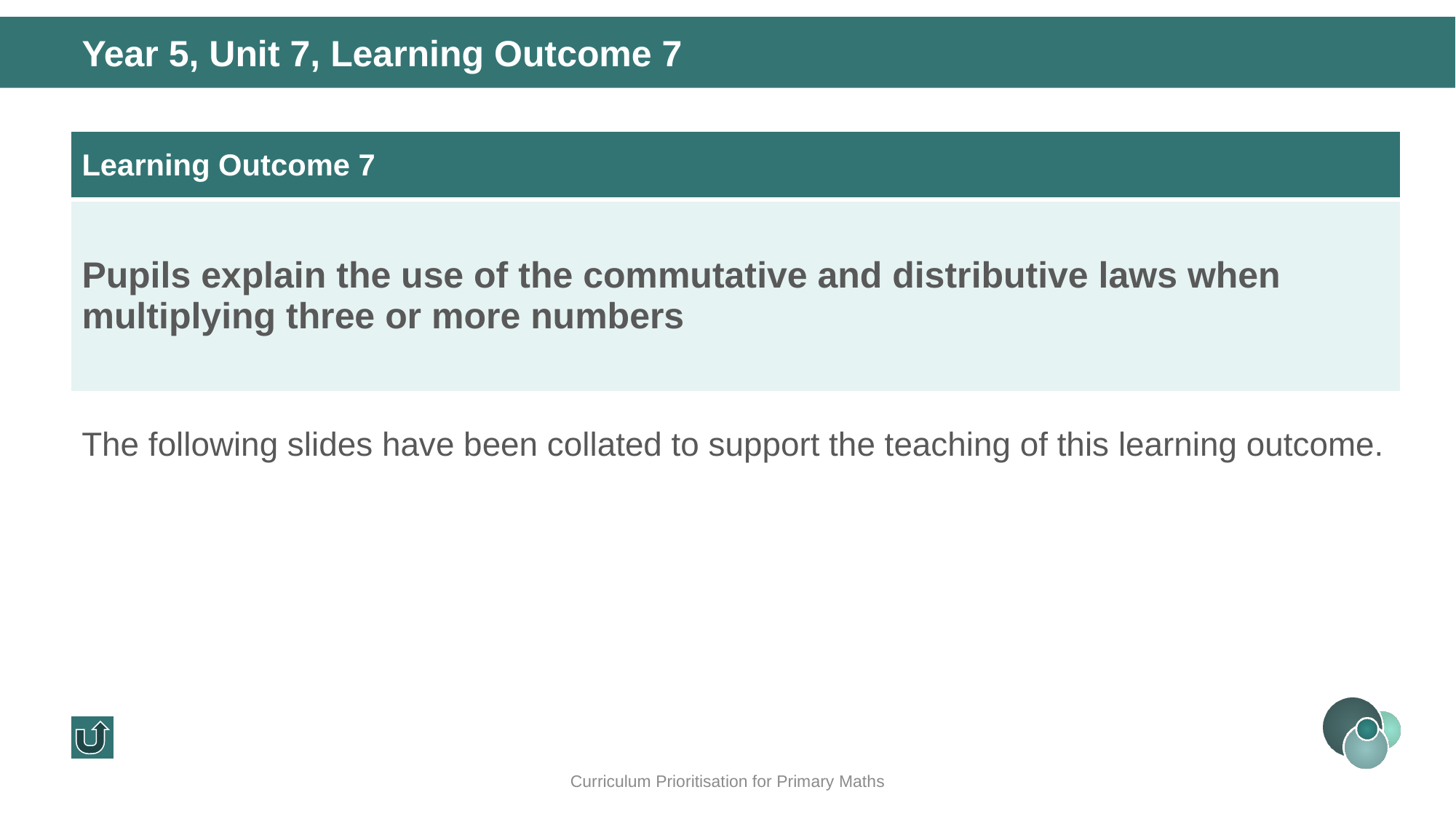

Year 5, Unit 7, Learning Outcome 7
| Learning Outcome 7 |
| --- |
| Pupils explain the use of the commutative and distributive laws when multiplying three or more numbers |
The following slides have been collated to support the teaching of this learning outcome.

Curriculum Prioritisation for Primary Maths